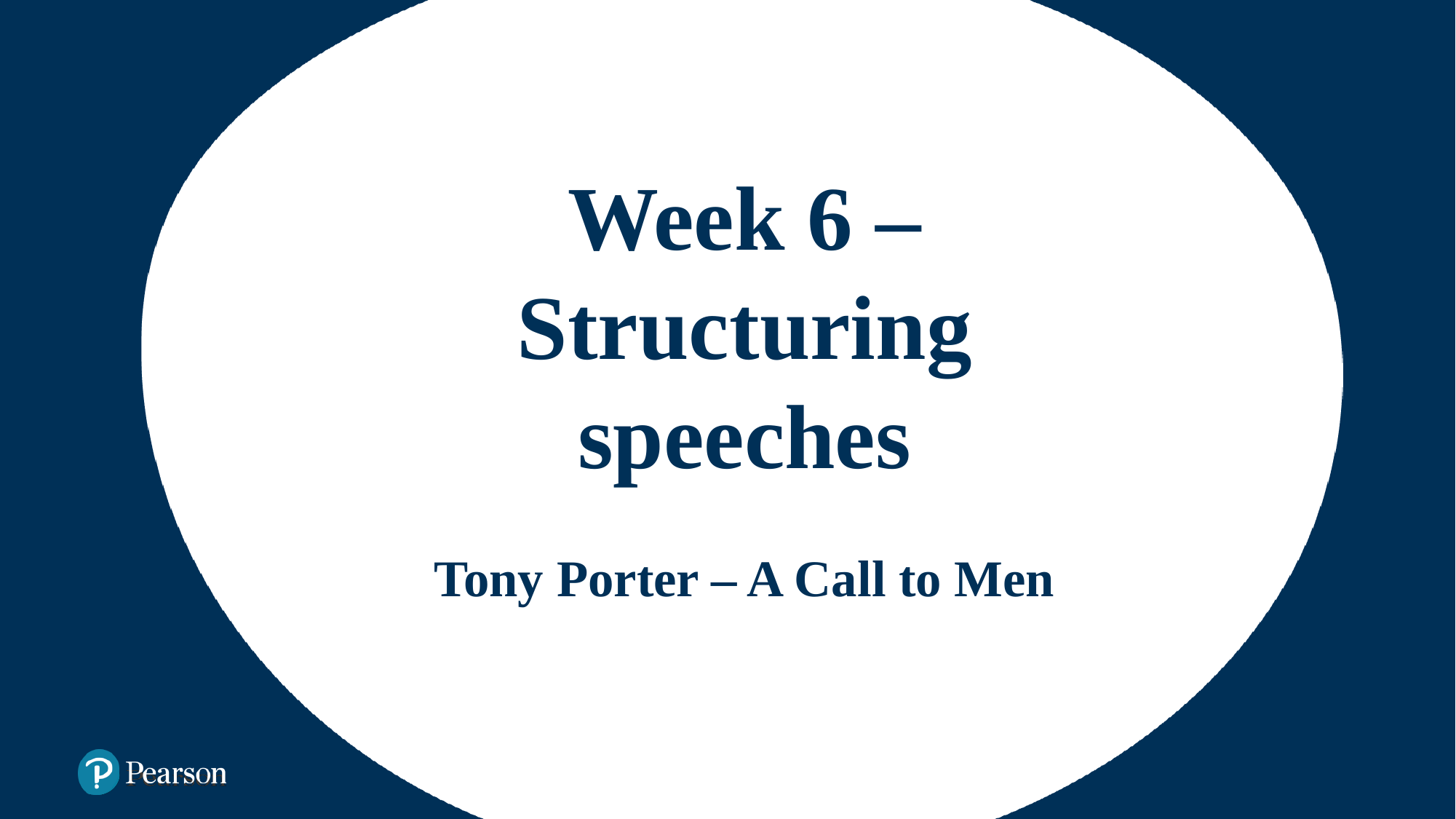

# Week 6 – Structuring speeches Tony Porter – A Call to Men